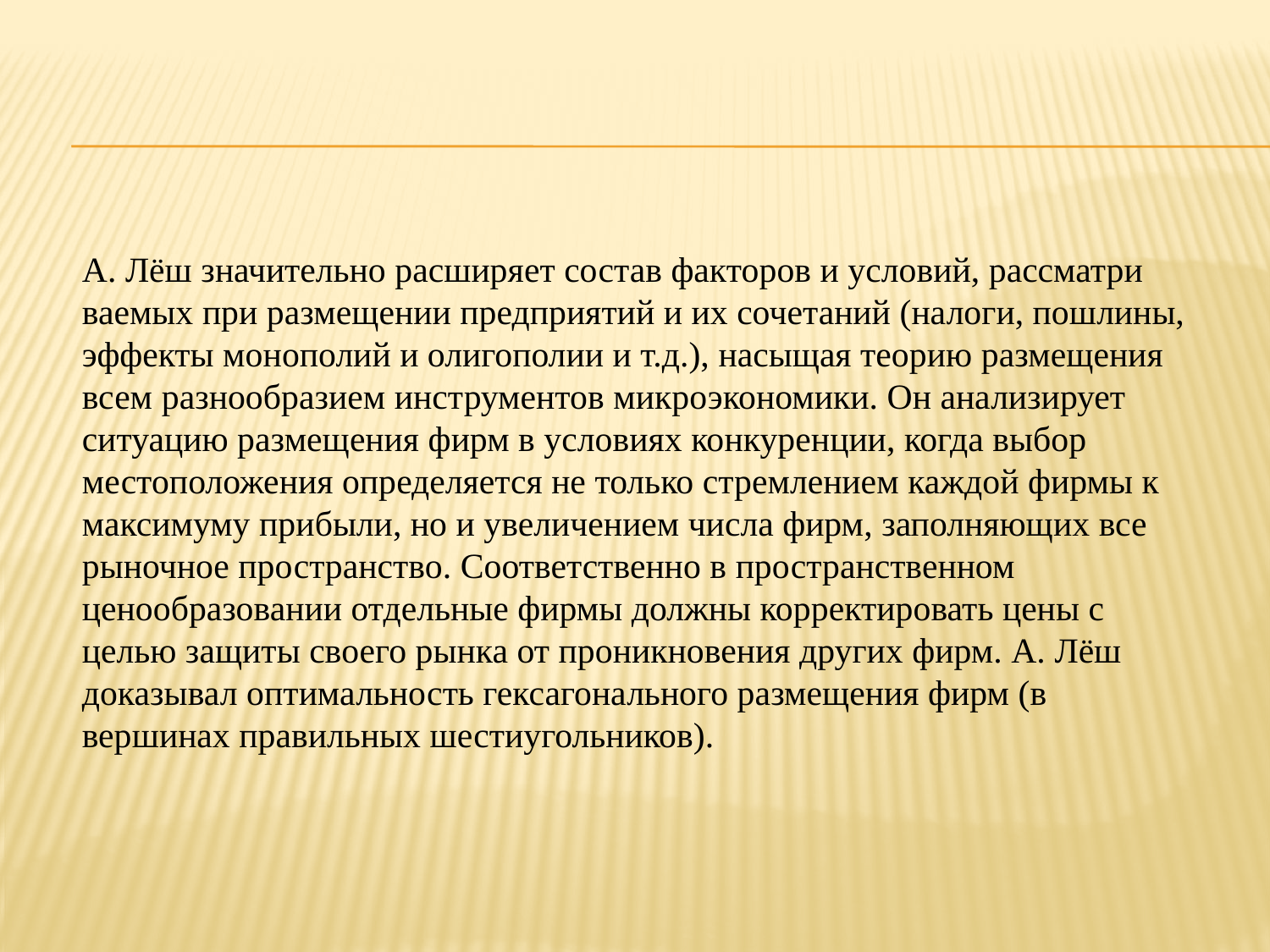

А. Лёш значительно расширяет состав факторов и условий, рассматри­ваемых при размещении предприятий и их сочетаний (налоги, пошлины, эффекты монополий и олигополии и т.д.), насыщая теорию размещения всем разнообразием инструментов микроэкономики. Он анализирует ситуацию размещения фирм в условиях конкуренции, когда выбор местоположения определяется не только стремлением каждой фирмы к максимуму прибыли, но и увеличением числа фирм, заполняющих все рыночное пространство. Соответственно в пространственном ценообразовании отдельные фирмы должны корректировать цены с целью защиты своего рынка от проникновения других фирм. А. Лёш доказывал оптимальность гексагонального размещения фирм (в вершинах правильных шестиугольников).